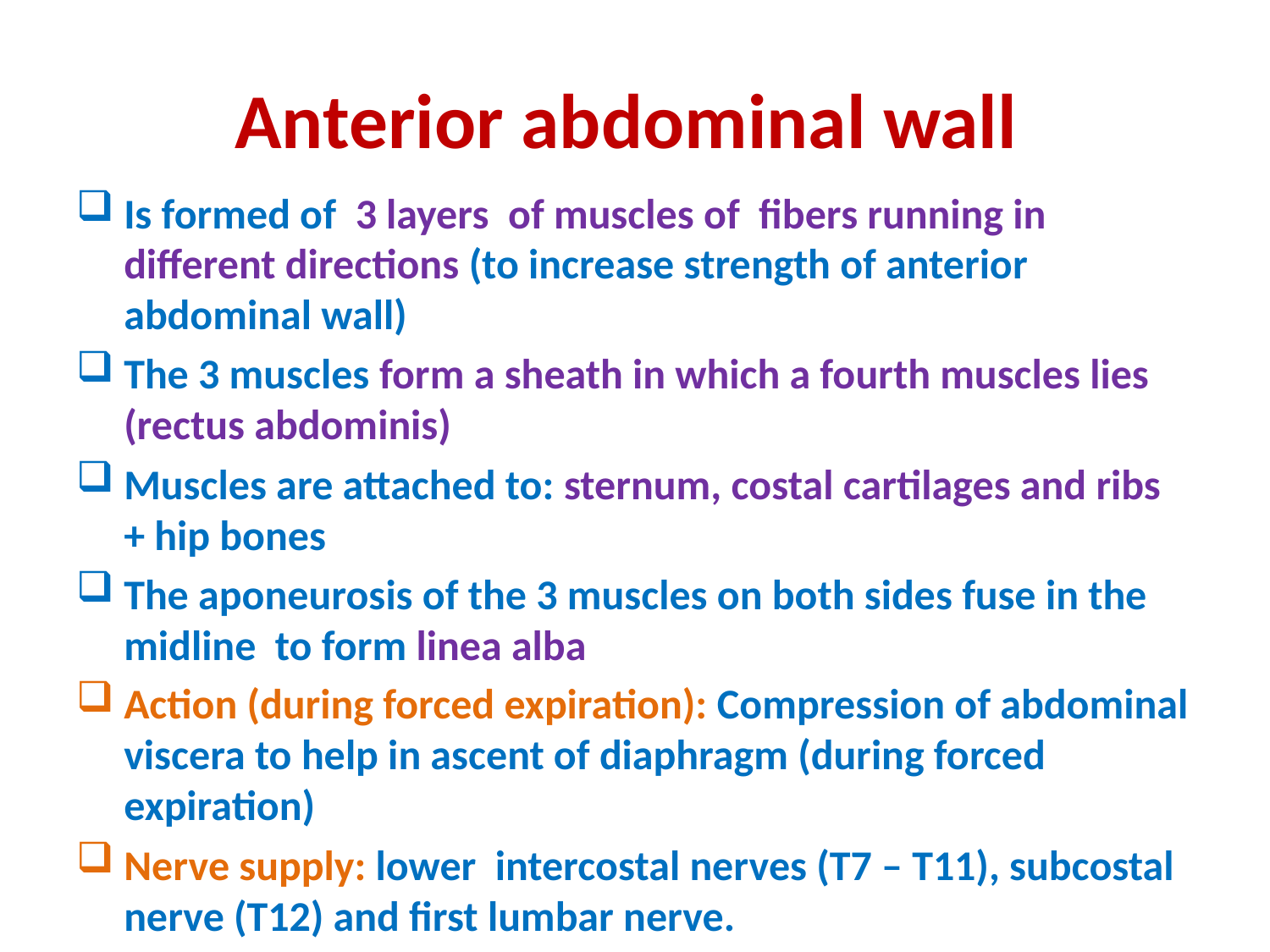

# Anterior abdominal wall
Is formed of  3 layers  of muscles of  fibers running in different directions (to increase strength of anterior abdominal wall)
The 3 muscles form a sheath in which a fourth muscles lies (rectus abdominis)
Muscles are attached to: sternum, costal cartilages and ribs  + hip bones
The aponeurosis of the 3 muscles on both sides fuse in the midline  to form linea alba
Action (during forced expiration): Compression of abdominal viscera to help in ascent of diaphragm (during forced expiration)
Nerve supply: lower  intercostal nerves (T7 – T11), subcostal nerve (T12) and first lumbar nerve.